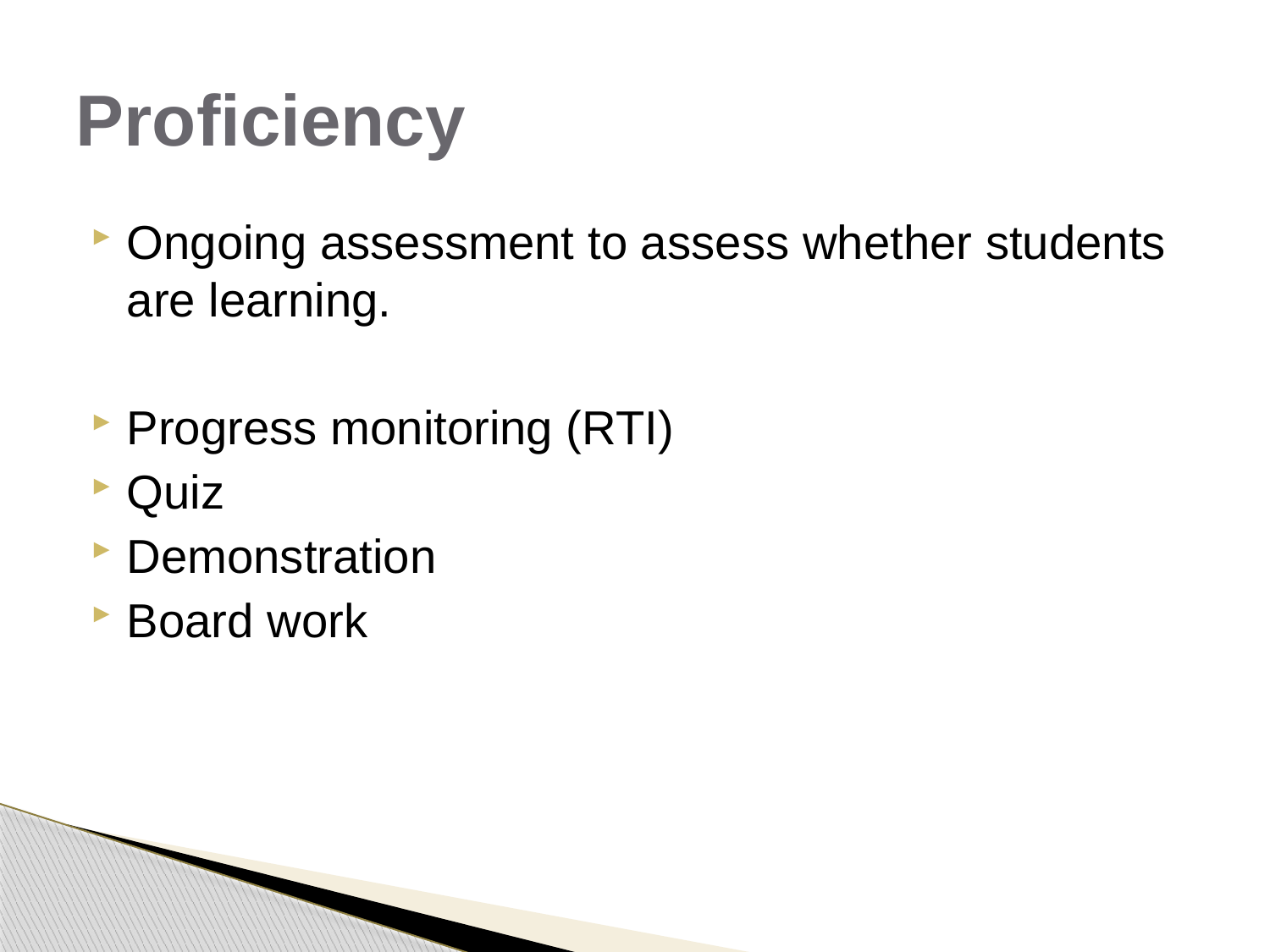

# Proficiency
Ongoing assessment to assess whether students are learning.

Progress monitoring (RTI)
Quiz
Demonstration
Board work